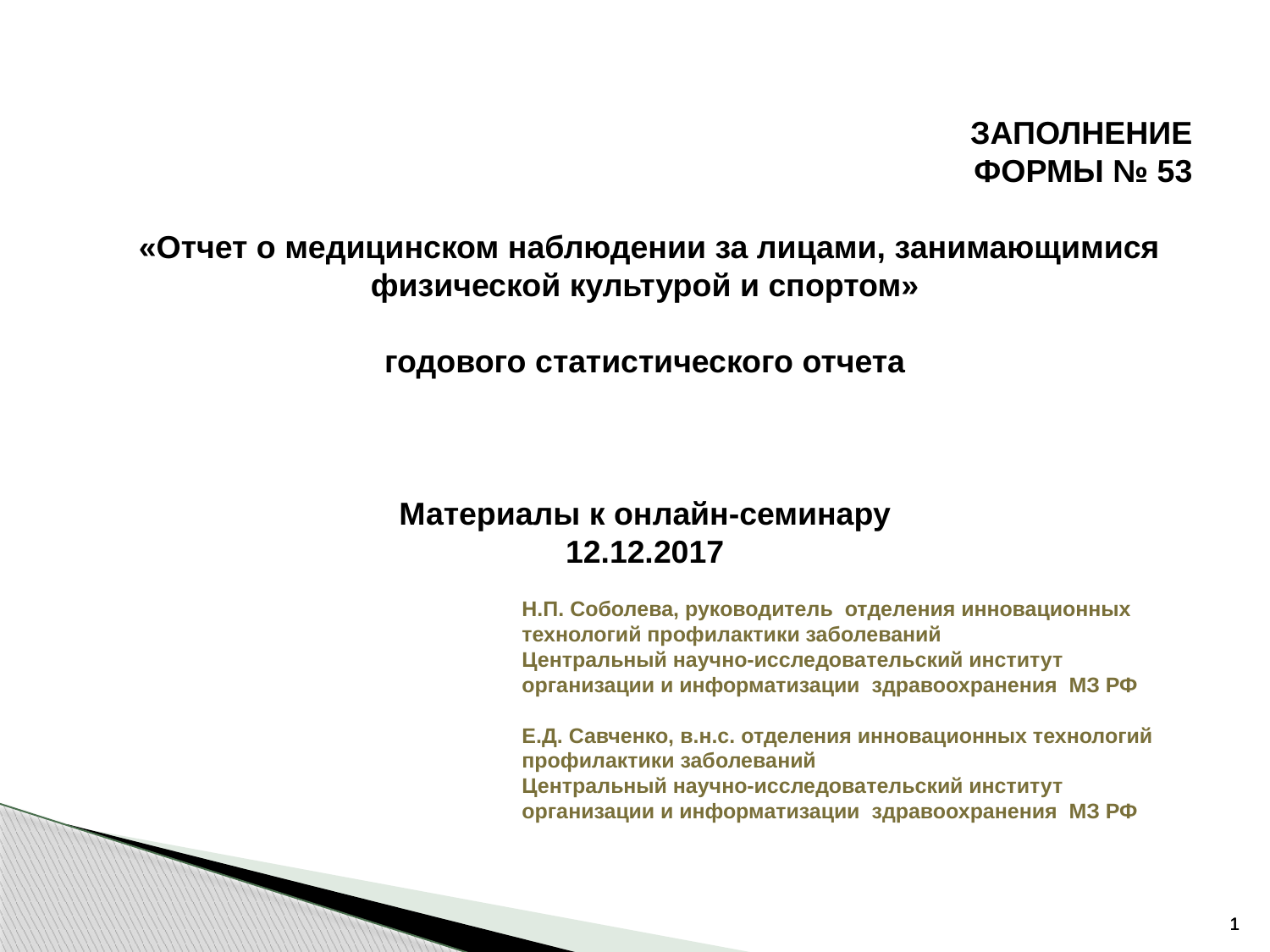

ЗАПОЛНЕНИЕ
ФОРМЫ № 53

 «Отчет о медицинском наблюдении за лицами, занимающимися физической культурой и спортом»

годового статистического отчета

Материалы к онлайн-семинару
12.12.2017

Н.П. Соболева, руководитель  отделения инновационных технологий профилактики заболеваний
Центральный научно-исследовательский институт
организации и информатизации  здравоохранения  МЗ РФ

Е.Д. Савченко, в.н.с. отделения инновационных технологий
профилактики заболеваний
Центральный научно-исследовательский институт
организации и информатизации  здравоохранения  МЗ РФ

.
1
1
1